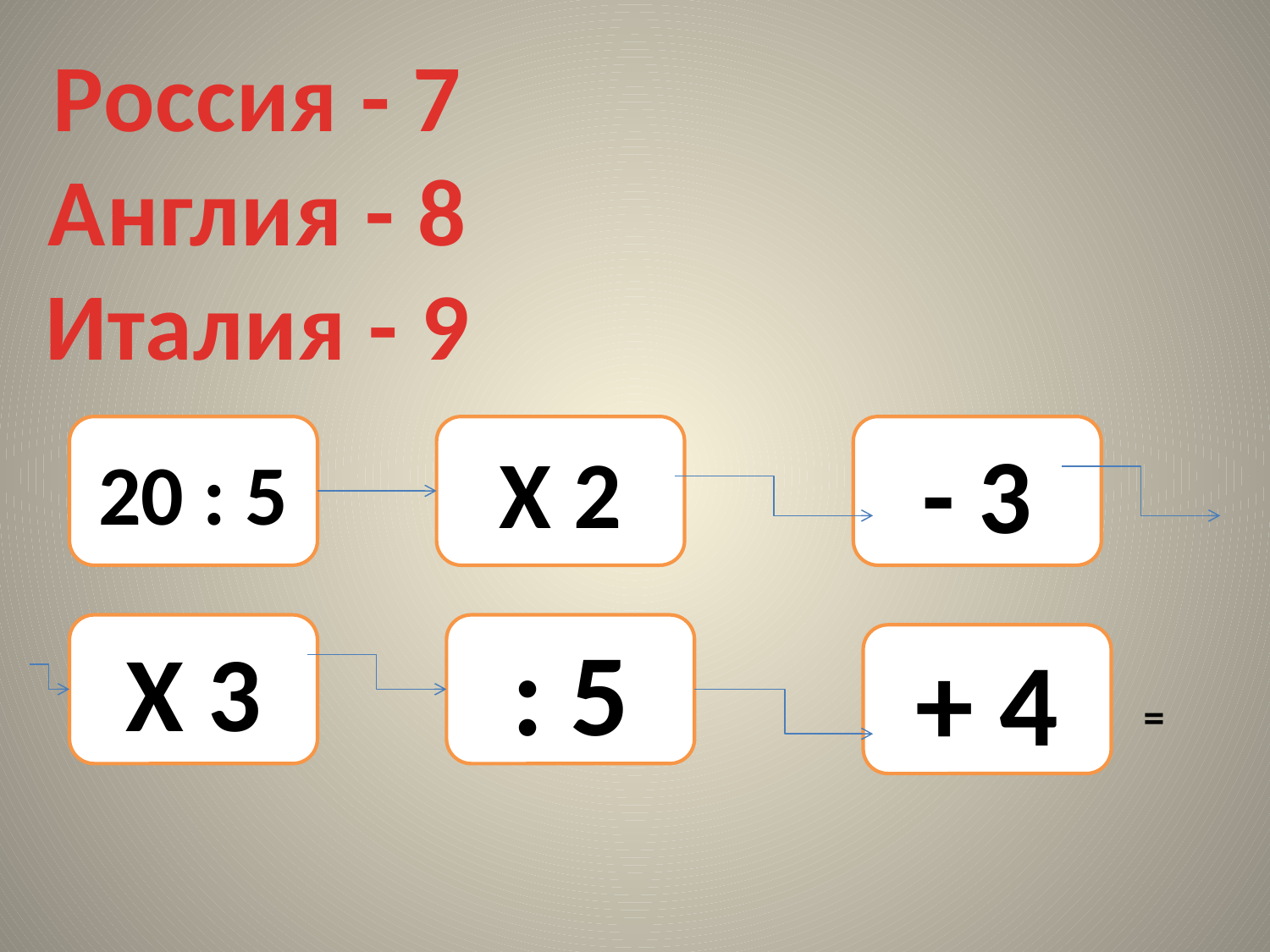

Россия - 7
Англия - 8
Италия - 9
20 : 5
Х 2
- 3
Х 3
: 5
+ 4
=